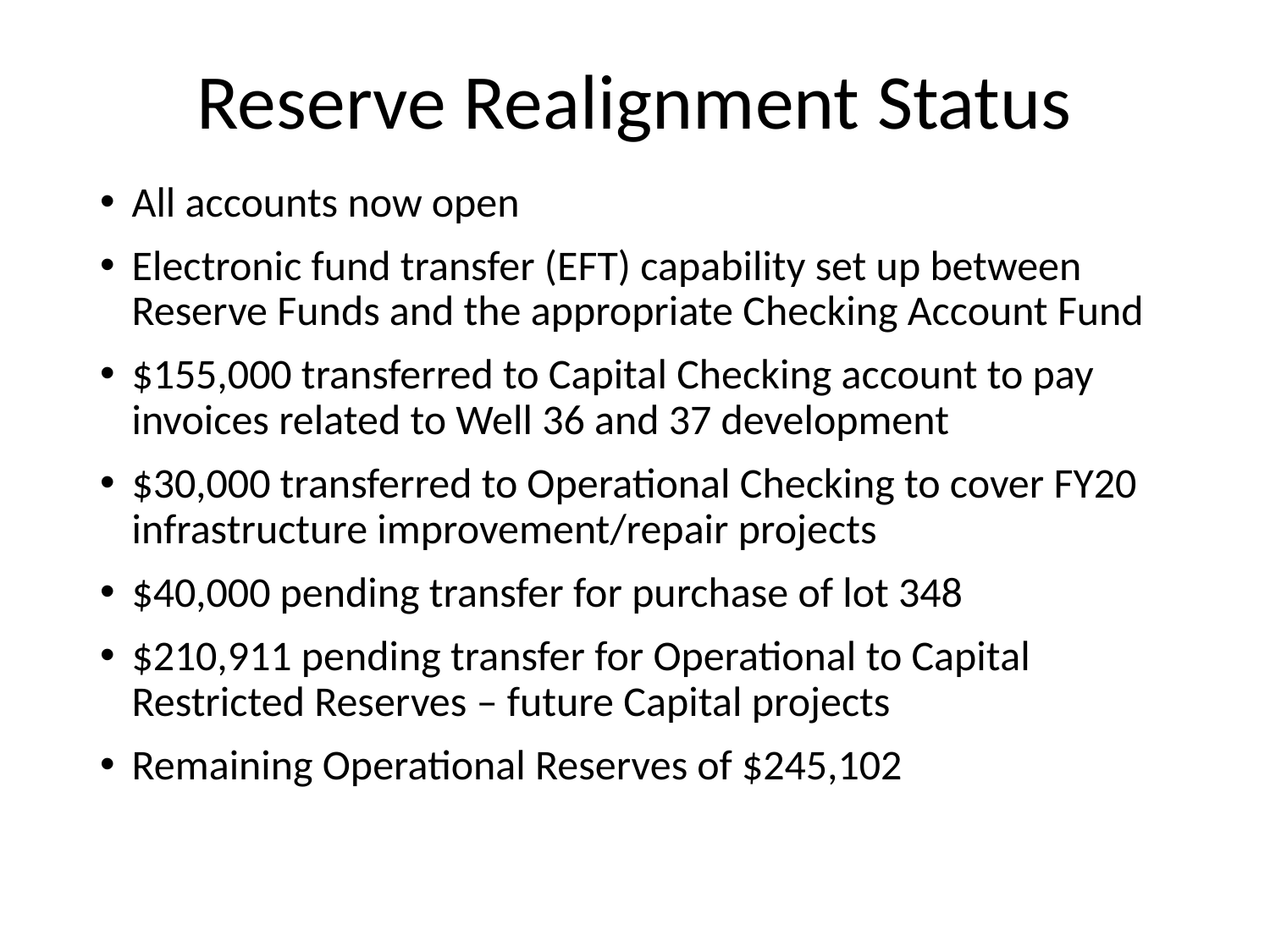

# Reserve Realignment Status
All accounts now open
Electronic fund transfer (EFT) capability set up between Reserve Funds and the appropriate Checking Account Fund
$155,000 transferred to Capital Checking account to pay invoices related to Well 36 and 37 development
$30,000 transferred to Operational Checking to cover FY20 infrastructure improvement/repair projects
$40,000 pending transfer for purchase of lot 348
$210,911 pending transfer for Operational to Capital Restricted Reserves – future Capital projects
Remaining Operational Reserves of $245,102